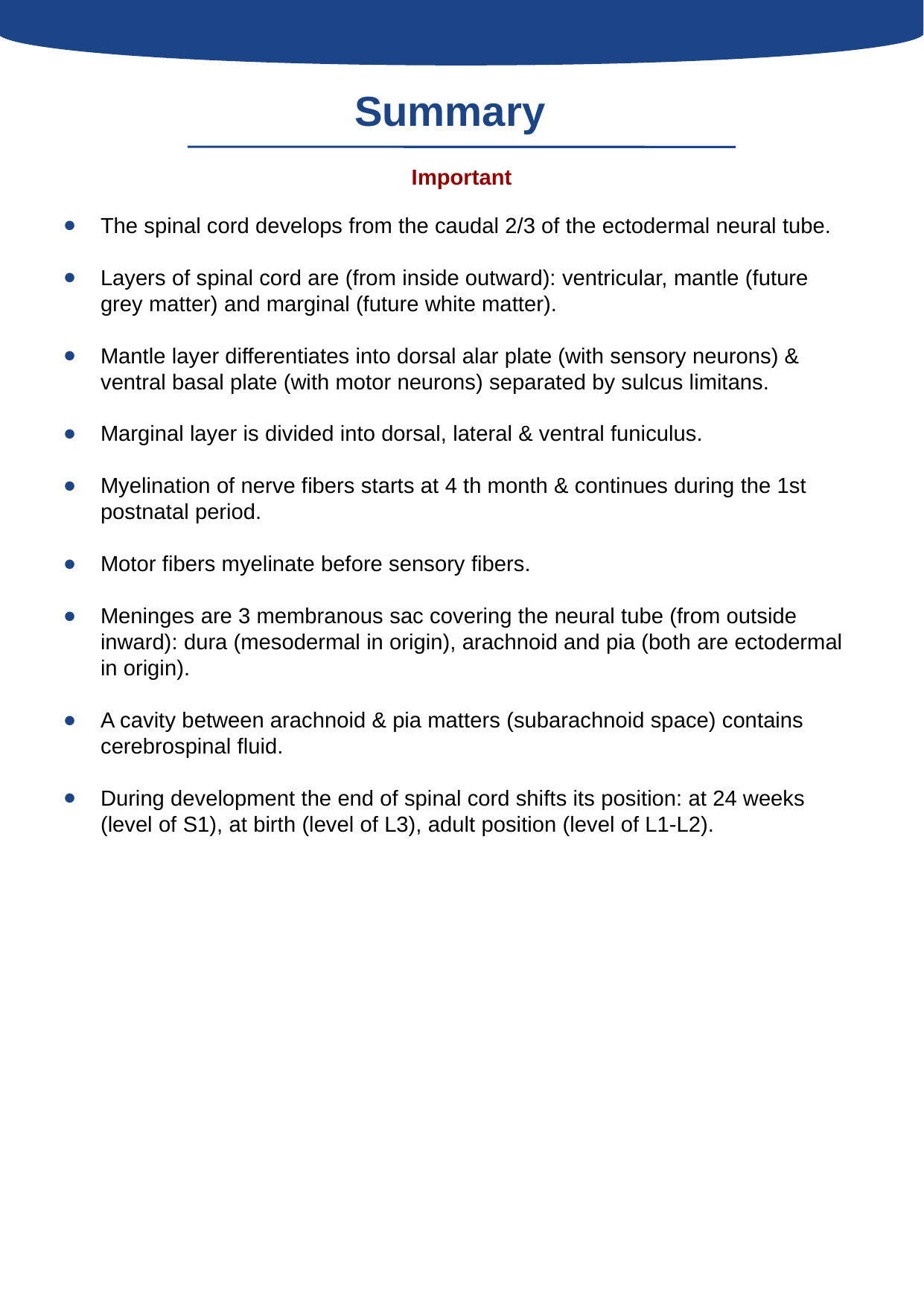

Summary
Important
The spinal cord develops from the caudal 2/3 of the ectodermal neural tube.

Layers of spinal cord are (from inside outward): ventricular, mantle (future grey matter) and marginal (future white matter).

Mantle layer differentiates into dorsal alar plate (with sensory neurons) & ventral basal plate (with motor neurons) separated by sulcus limitans.

Marginal layer is divided into dorsal, lateral & ventral funiculus.

Myelination of nerve fibers starts at 4 th month & continues during the 1st postnatal period.

Motor fibers myelinate before sensory fibers.

Meninges are 3 membranous sac covering the neural tube (from outside inward): dura (mesodermal in origin), arachnoid and pia (both are ectodermal in origin).

A cavity between arachnoid & pia matters (subarachnoid space) contains cerebrospinal fluid.

During development the end of spinal cord shifts its position: at 24 weeks (level of S1), at birth (level of L3), adult position (level of L1-L2).